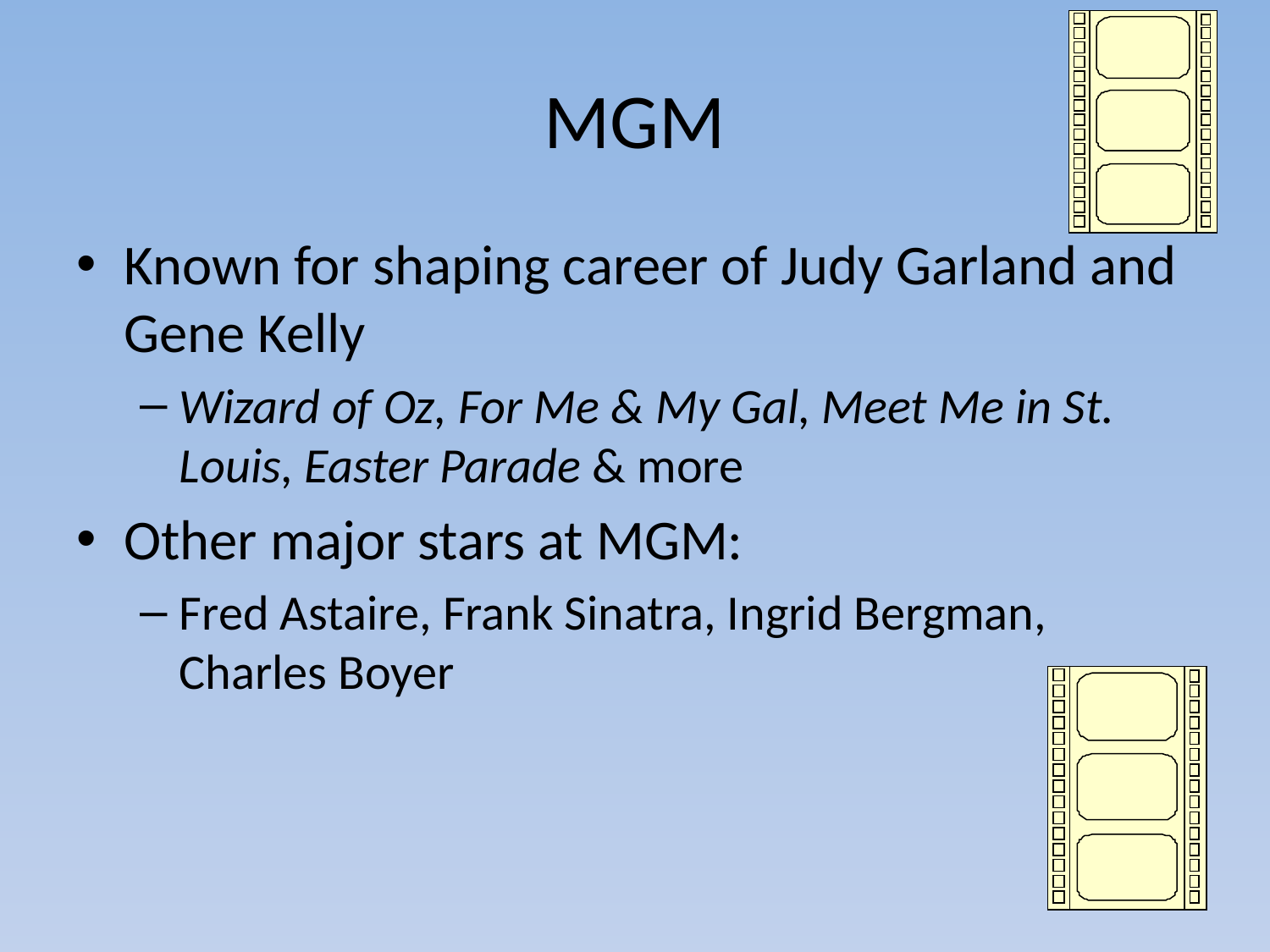

# MGM
Known for shaping career of Judy Garland and Gene Kelly
Wizard of Oz, For Me & My Gal, Meet Me in St. Louis, Easter Parade & more
Other major stars at MGM:
Fred Astaire, Frank Sinatra, Ingrid Bergman, Charles Boyer